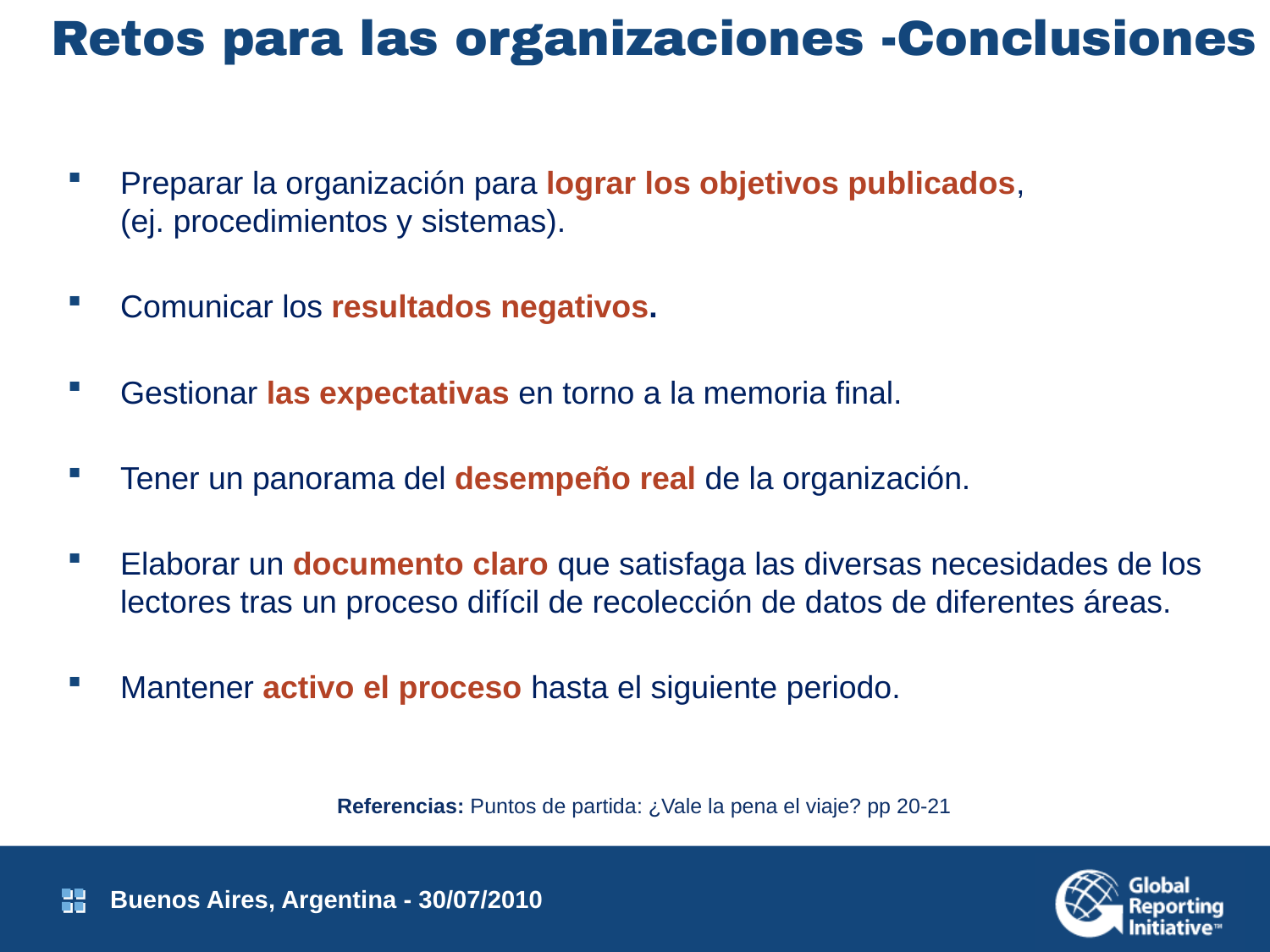

Retos para las organizaciones -Conclusiones
Preparar la organización para lograr los objetivos publicados,                      (ej. procedimientos y sistemas).
Comunicar los resultados negativos.
Gestionar las expectativas en torno a la memoria final.
Tener un panorama del desempeño real de la organización.
Elaborar un documento claro que satisfaga las diversas necesidades de los lectores tras un proceso difícil de recolección de datos de diferentes áreas.
Mantener activo el proceso hasta el siguiente periodo.
Referencias: Puntos de partida: ¿Vale la pena el viaje? pp 20-21